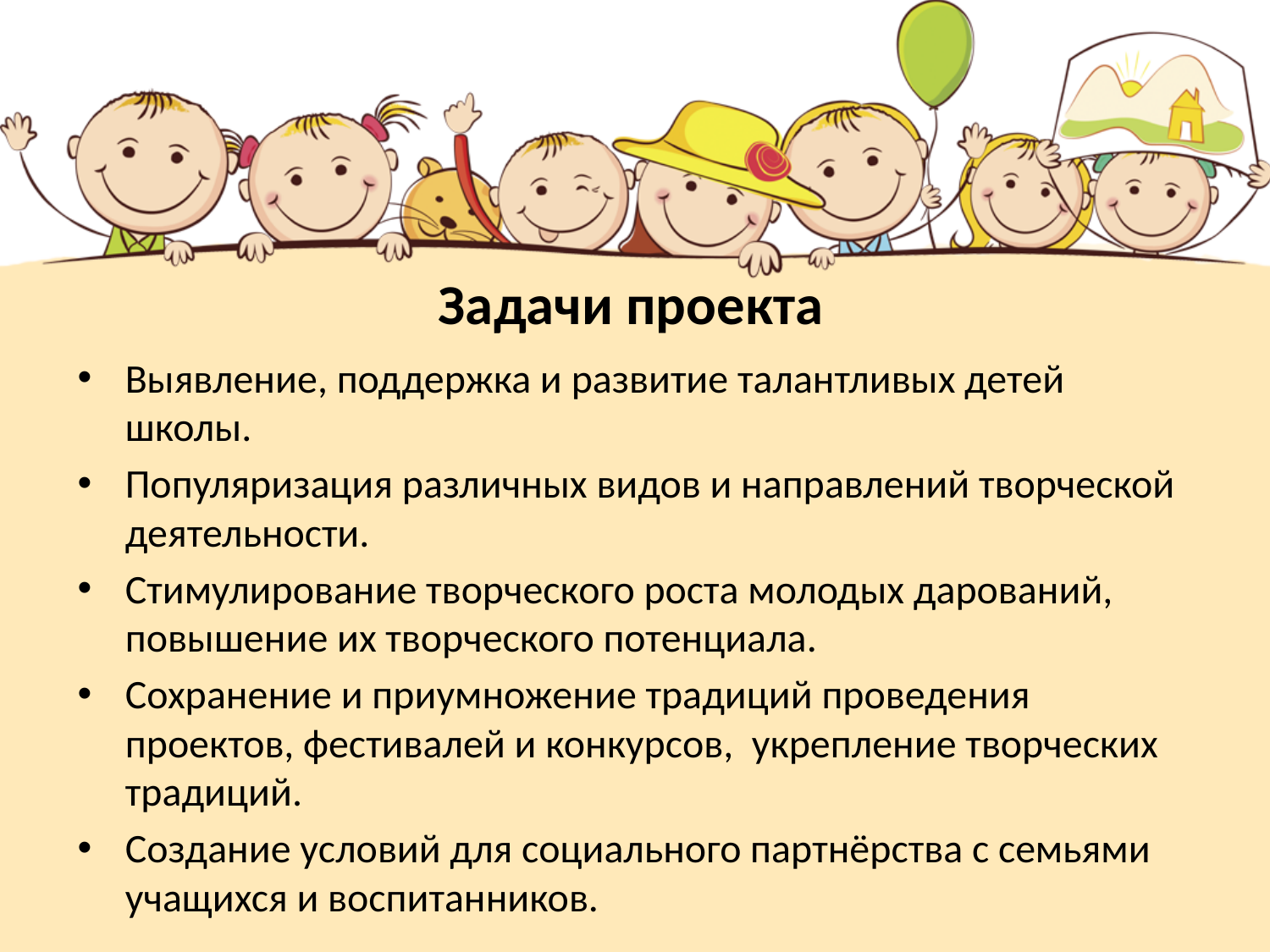

# Задачи проекта
Выявление, поддержка и развитие талантливых детей школы.
Популяризация различных видов и направлений творческой деятельности.
Стимулирование творческого роста молодых дарований, повышение их творческого потенциала.
Сохранение и приумножение традиций проведения проектов, фестивалей и конкурсов,  укрепление творческих традиций.
Создание условий для социального партнёрства с семьями учащихся и воспитанников.